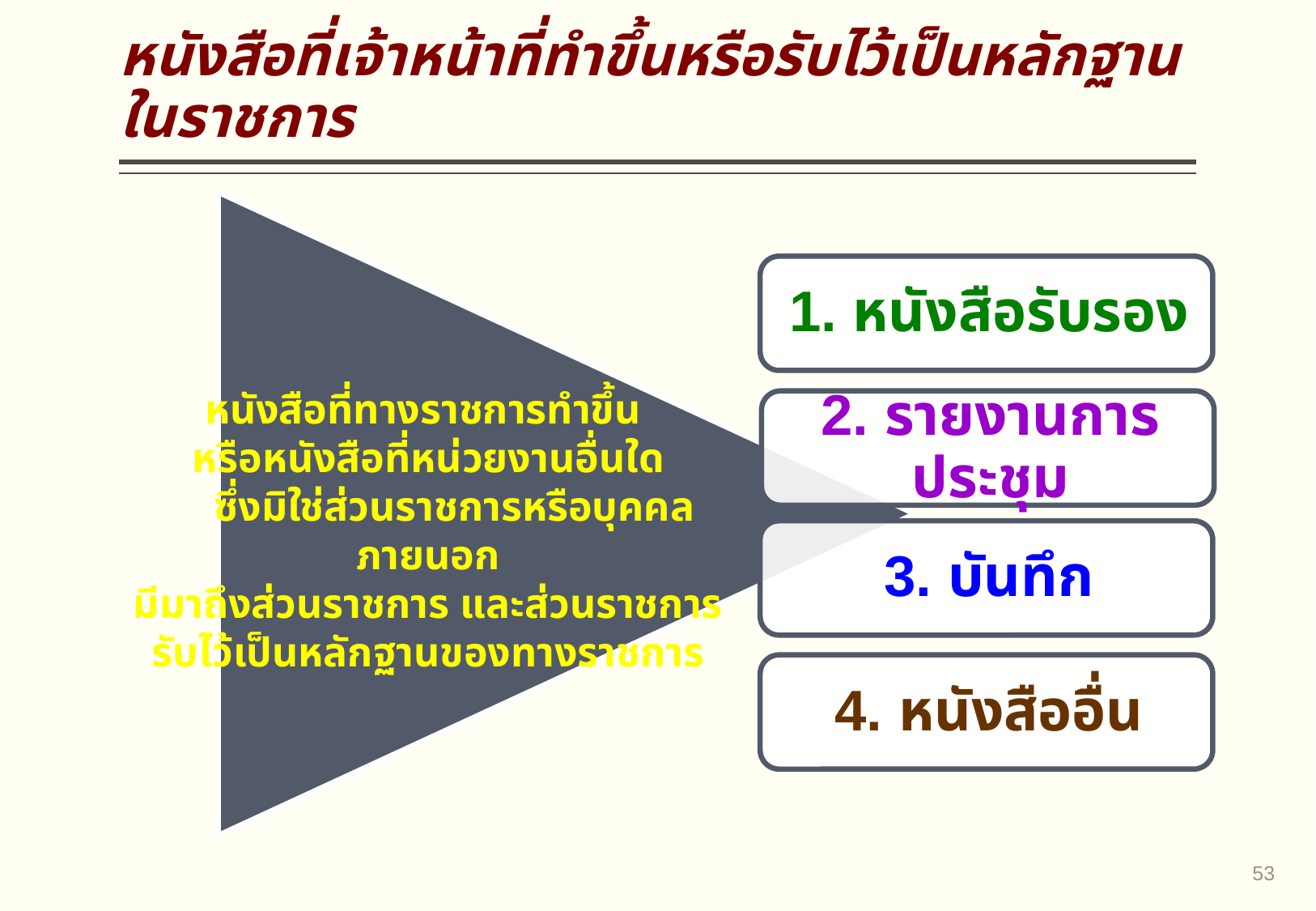

# หนังสือที่เจ้าหน้าที่ทำขึ้นหรือรับไว้เป็นหลักฐานในราชการ
1. หนังสือรับรอง
2. รายงานการประชุม
3. บันทึก
4. หนังสืออื่น
หนังสือที่ทางราชการทำขึ้น
หรือหนังสือที่หน่วยงานอื่นใด
     ซึ่งมิใช่ส่วนราชการหรือบุคคลภายนอก
มีมาถึงส่วนราชการ และส่วนราชการ
รับไว้เป็นหลักฐานของทางราชการ
53